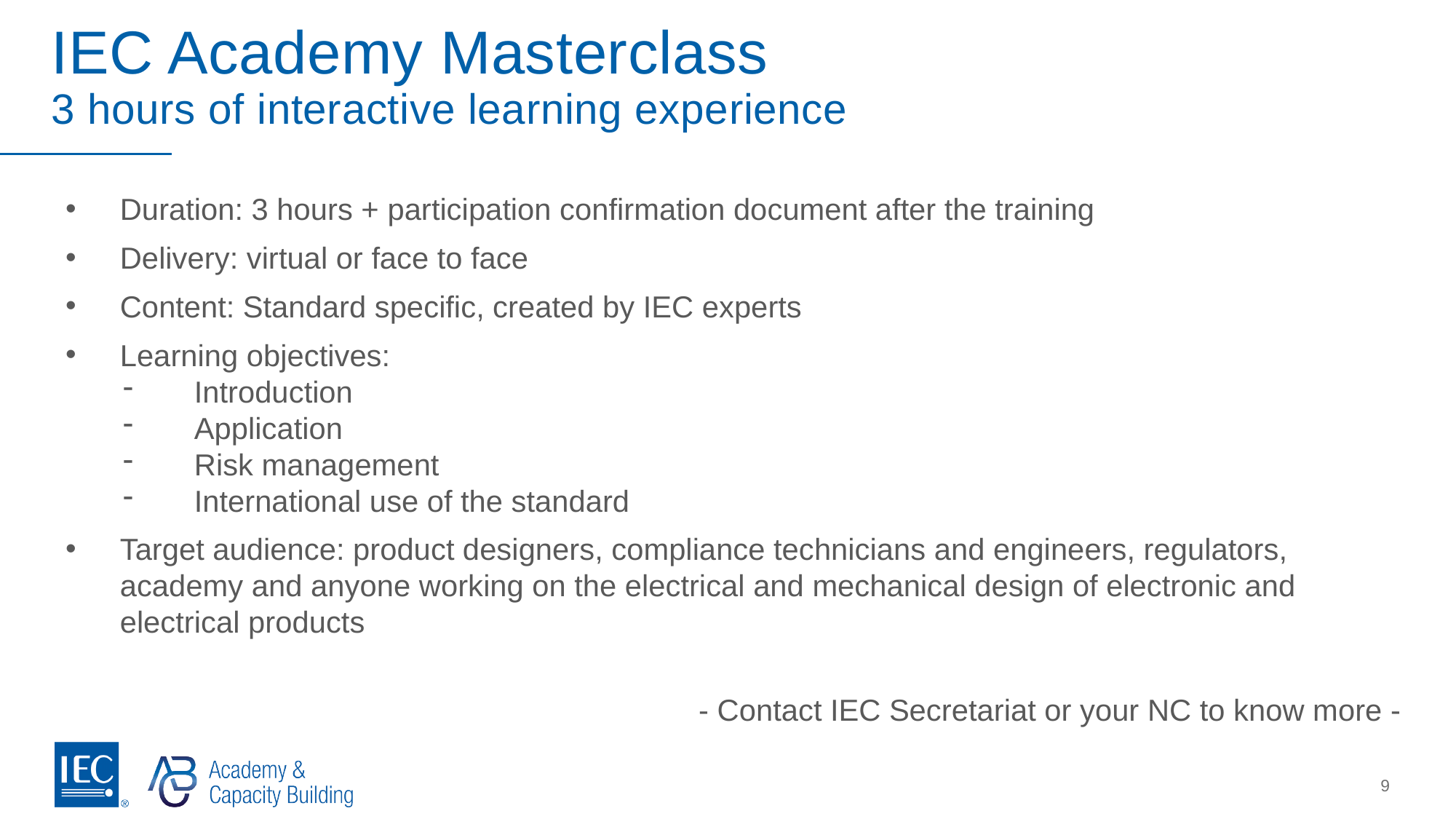

# IEC Academy Masterclass 3 hours of interactive learning experience
Duration: 3 hours + participation confirmation document after the training
Delivery: virtual or face to face
Content: Standard specific, created by IEC experts
Learning objectives:
Introduction
Application
Risk management
International use of the standard
Target audience: product designers, compliance technicians and engineers, regulators, academy and anyone working on the electrical and mechanical design of electronic and electrical products
- Contact IEC Secretariat or your NC to know more -
9